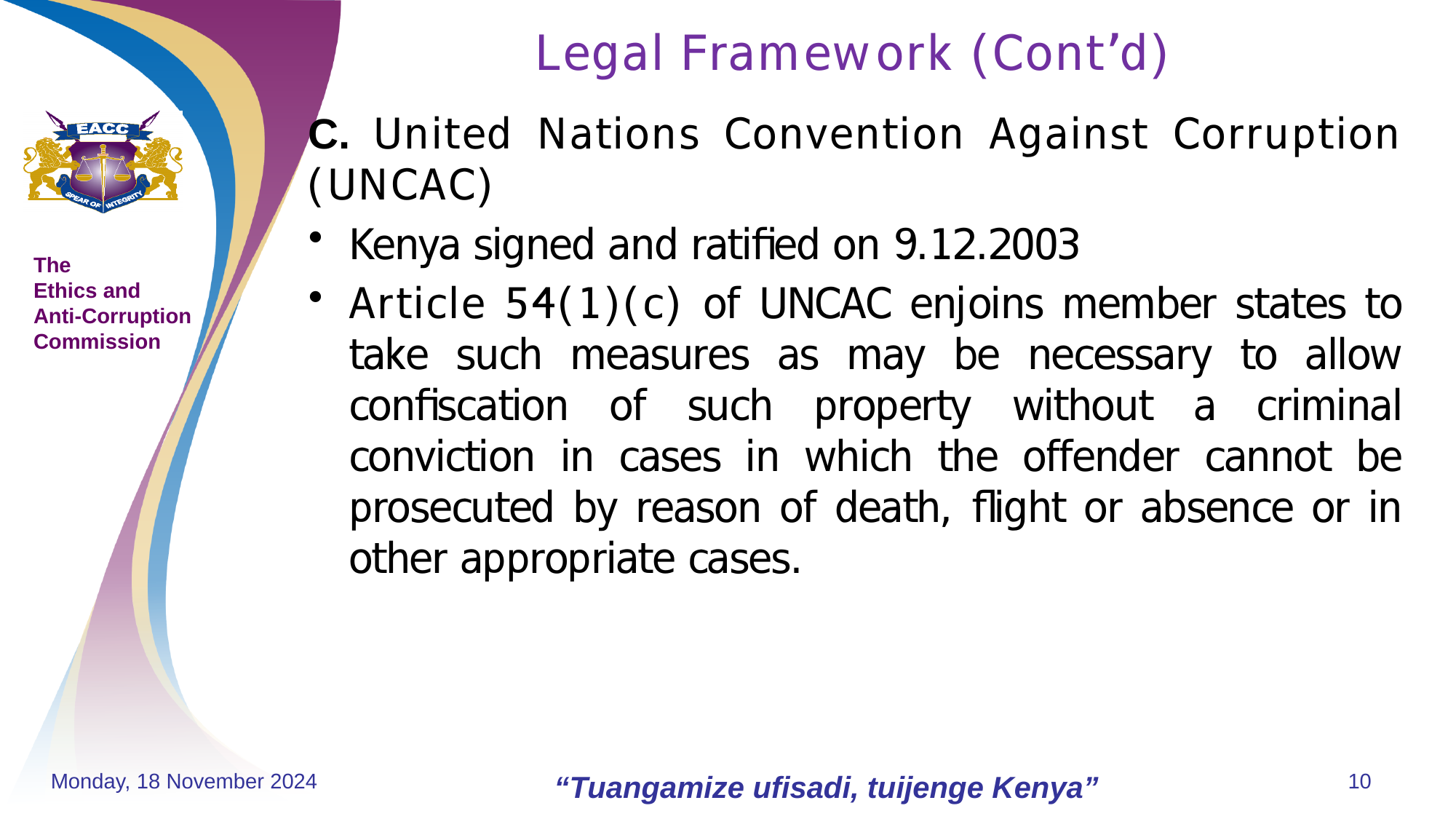

# Legal Framework (Cont’d)
C. United Nations Convention Against Corruption (UNCAC)
Kenya signed and ratified on 9.12.2003
Article 54(1)(c) of UNCAC enjoins member states to take such measures as may be necessary to allow confiscation of such property without a criminal conviction in cases in which the offender cannot be prosecuted by reason of death, flight or absence or in other appropriate cases.

Monday, 18 November 2024
“Tuangamize ufisadi, tuijenge Kenya”
10